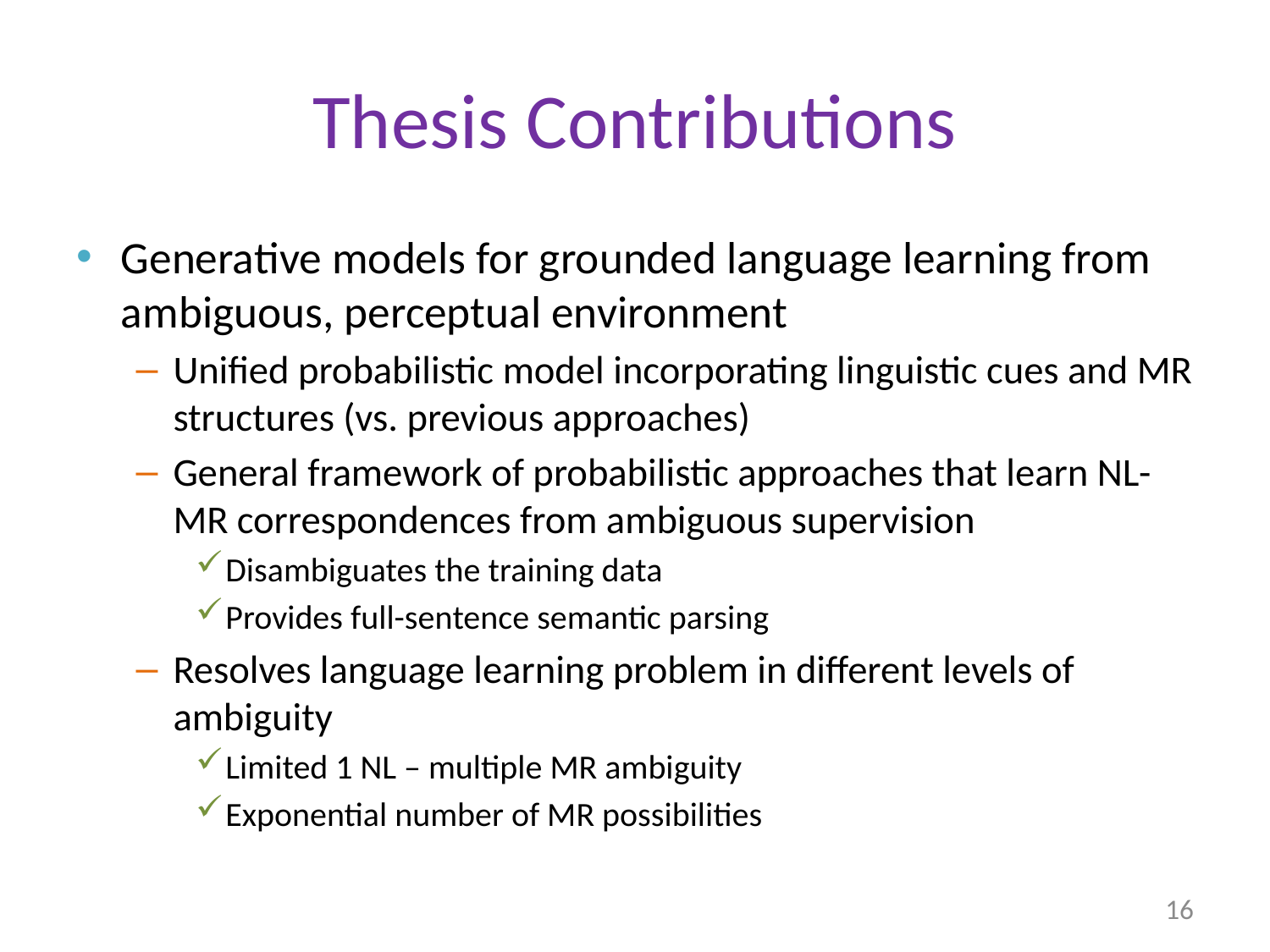

# Thesis Contributions
Generative models for grounded language learning from ambiguous, perceptual environment
Unified probabilistic model incorporating linguistic cues and MR structures (vs. previous approaches)
General framework of probabilistic approaches that learn NL-MR correspondences from ambiguous supervision
Disambiguates the training data
Provides full-sentence semantic parsing
Resolves language learning problem in different levels of ambiguity
Limited 1 NL – multiple MR ambiguity
Exponential number of MR possibilities

16